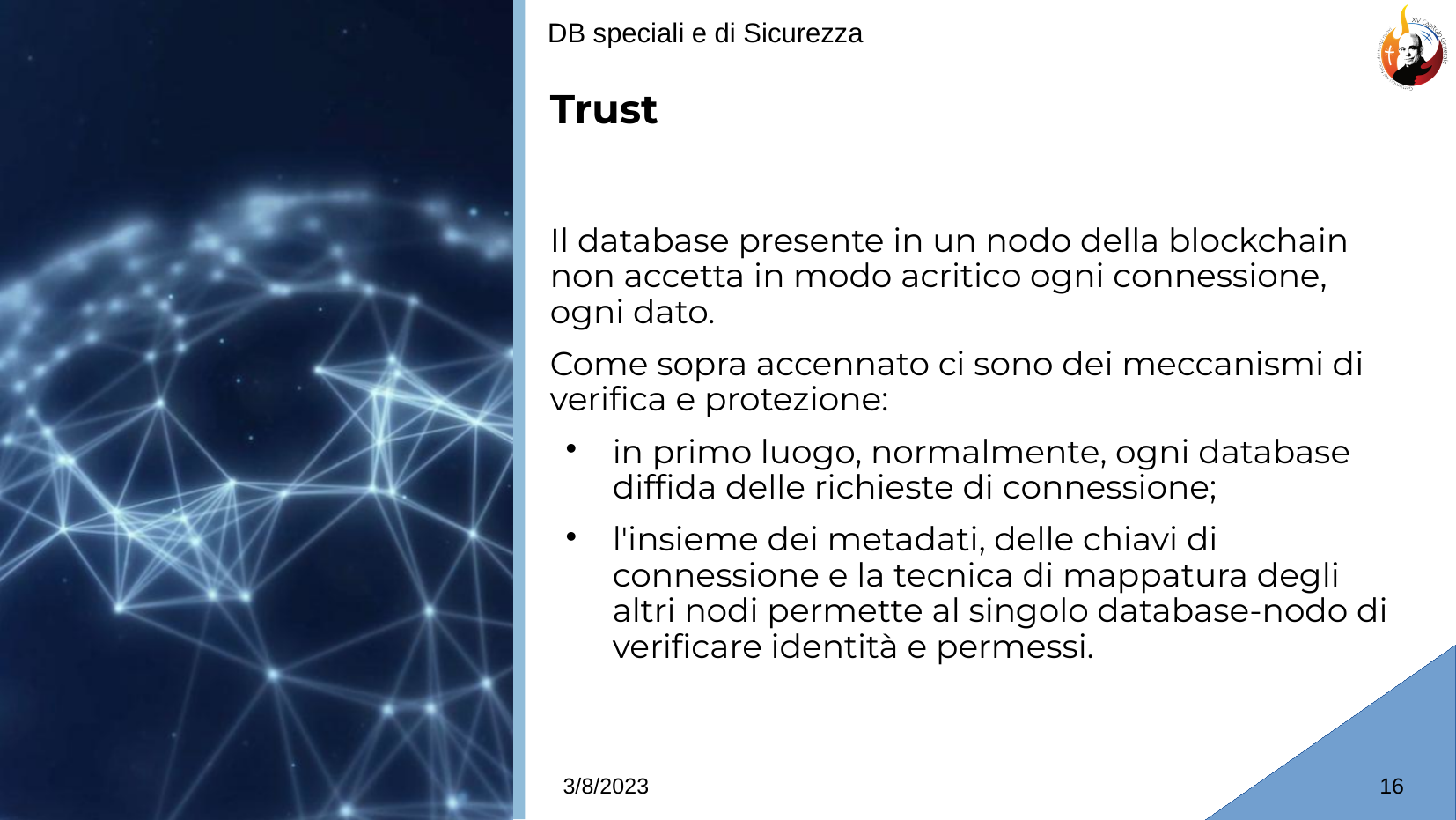

DB speciali e di Sicurezza
Trust
# Il database presente in un nodo della blockchain non accetta in modo acritico ogni connessione, ogni dato.
Come sopra accennato ci sono dei meccanismi di verifica e protezione:
in primo luogo, normalmente, ogni database diffida delle richieste di connessione;
l'insieme dei metadati, delle chiavi di connessione e la tecnica di mappatura degli altri nodi permette al singolo database-nodo di verificare identità e permessi.